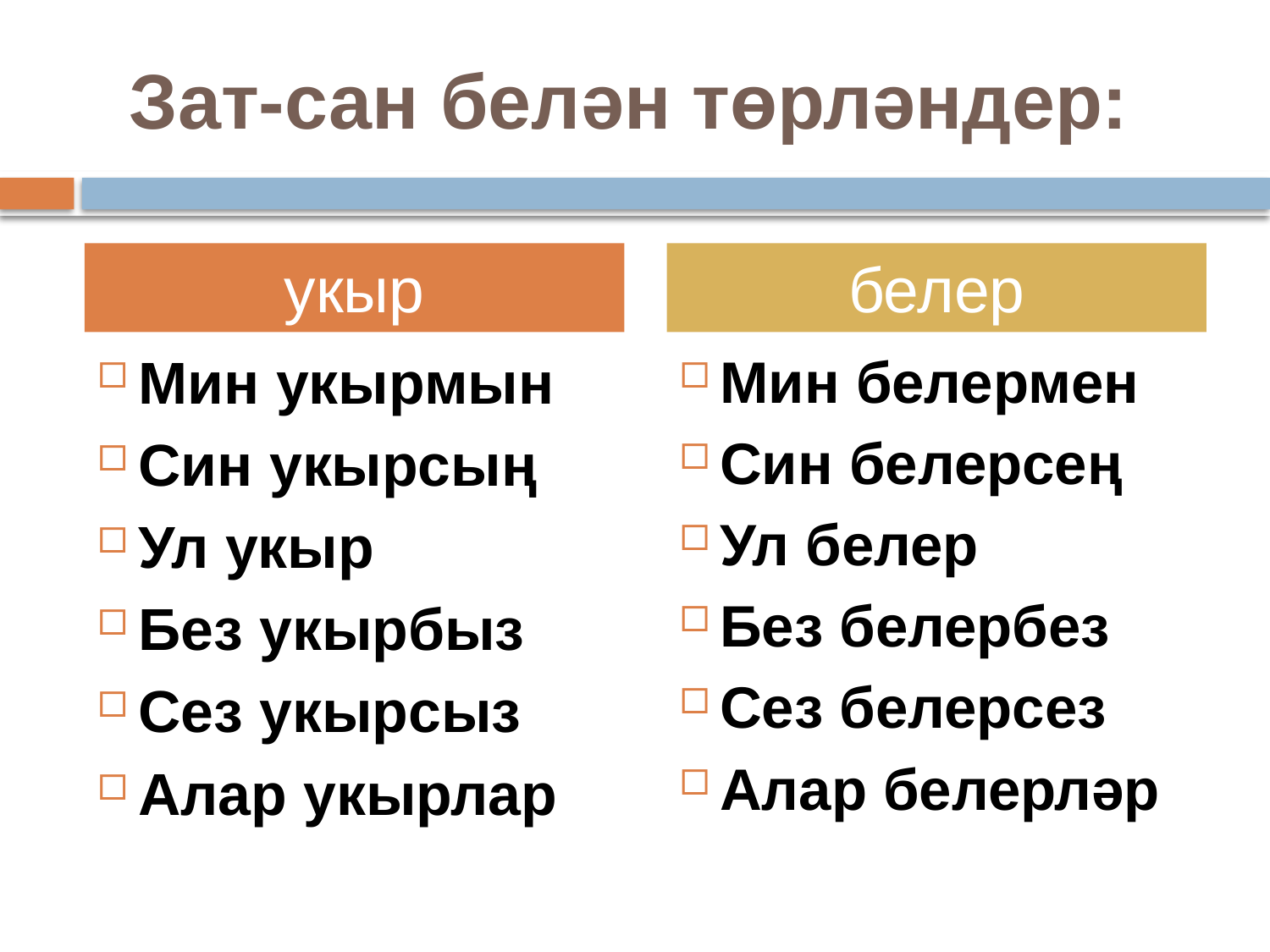

# Зат-сан белән төрләндер:
укыр
белер
Мин укырмын
Син укырсың
Ул укыр
Без укырбыз
Сез укырсыз
Алар укырлар
Мин белермен
Син белерсең
Ул белер
Без белербез
Сез белерсез
Алар белерләр